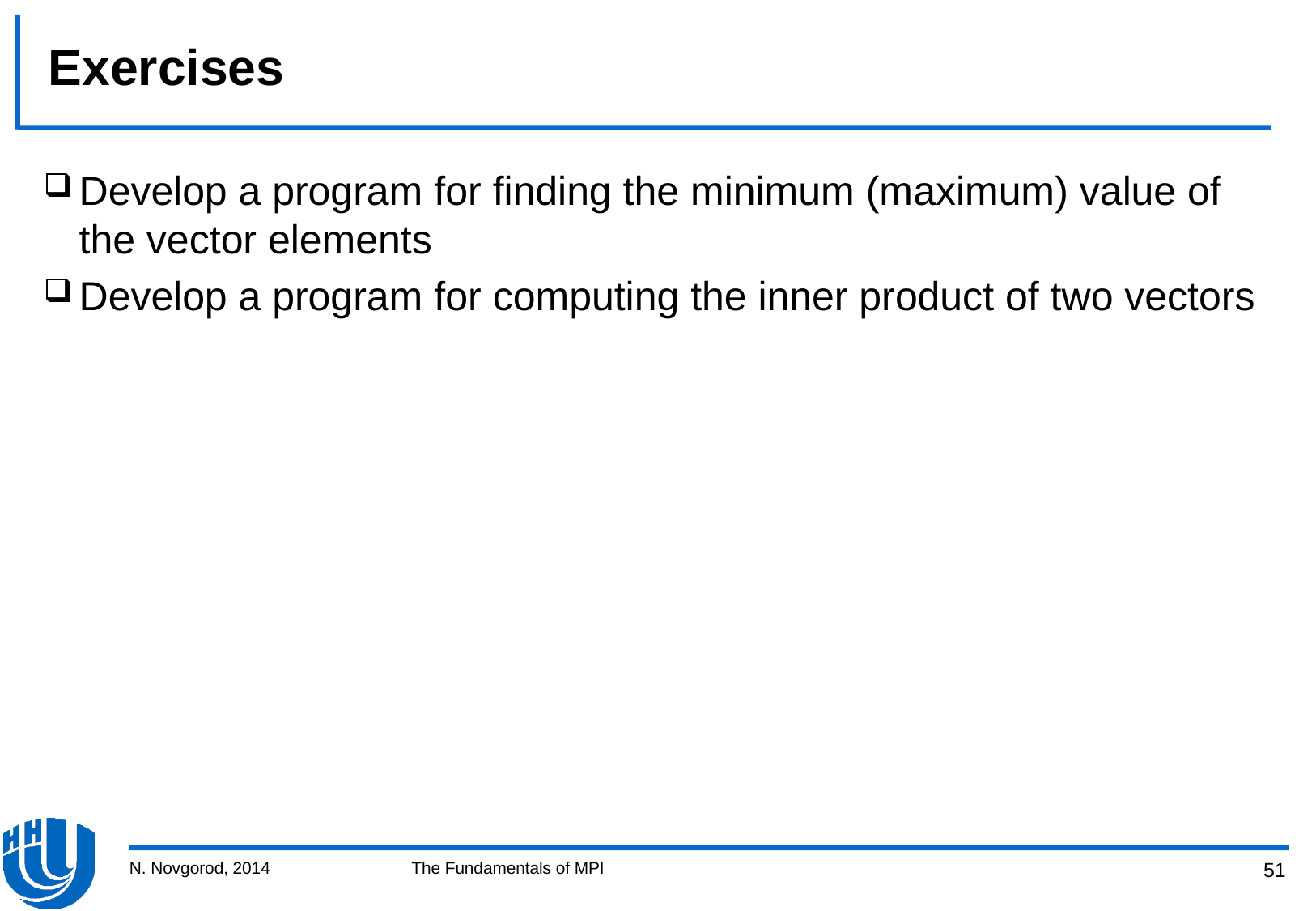

# Exercises
Develop a program for finding the minimum (maximum) value of the vector elements
Develop a program for computing the inner product of two vectors
N. Novgorod, 2014
The Fundamentals of MPI
51